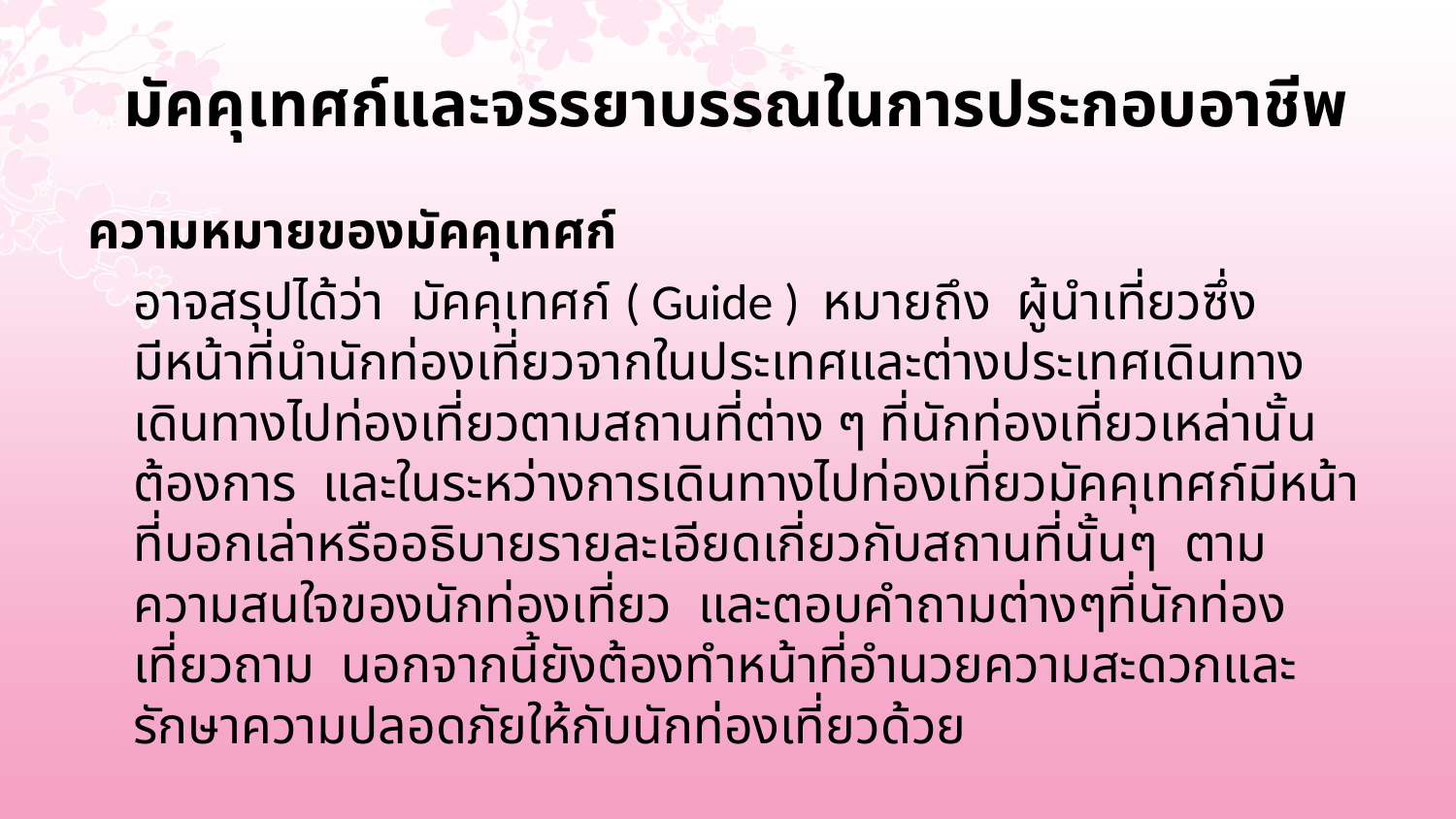

# มัคคุเทศก์และจรรยาบรรณในการประกอบอาชีพ
ความหมายของมัคคุเทศก์
		อาจสรุปได้ว่า  มัคคุเทศก์ ( Guide )  หมายถึง  ผู้นำเที่ยวซึ่งมีหน้าที่นำนักท่องเที่ยวจากในประเทศและต่างประเทศเดินทางเดินทางไปท่องเที่ยวตามสถานที่ต่าง ๆ ที่นักท่องเที่ยวเหล่านั้นต้องการ  และในระหว่างการเดินทางไปท่องเที่ยวมัคคุเทศก์มีหน้าที่บอกเล่าหรืออธิบายรายละเอียดเกี่ยวกับสถานที่นั้นๆ  ตามความสนใจของนักท่องเที่ยว  และตอบคำถามต่างๆที่นักท่องเที่ยวถาม  นอกจากนี้ยังต้องทำหน้าที่อำนวยความสะดวกและรักษาความปลอดภัยให้กับนักท่องเที่ยวด้วย